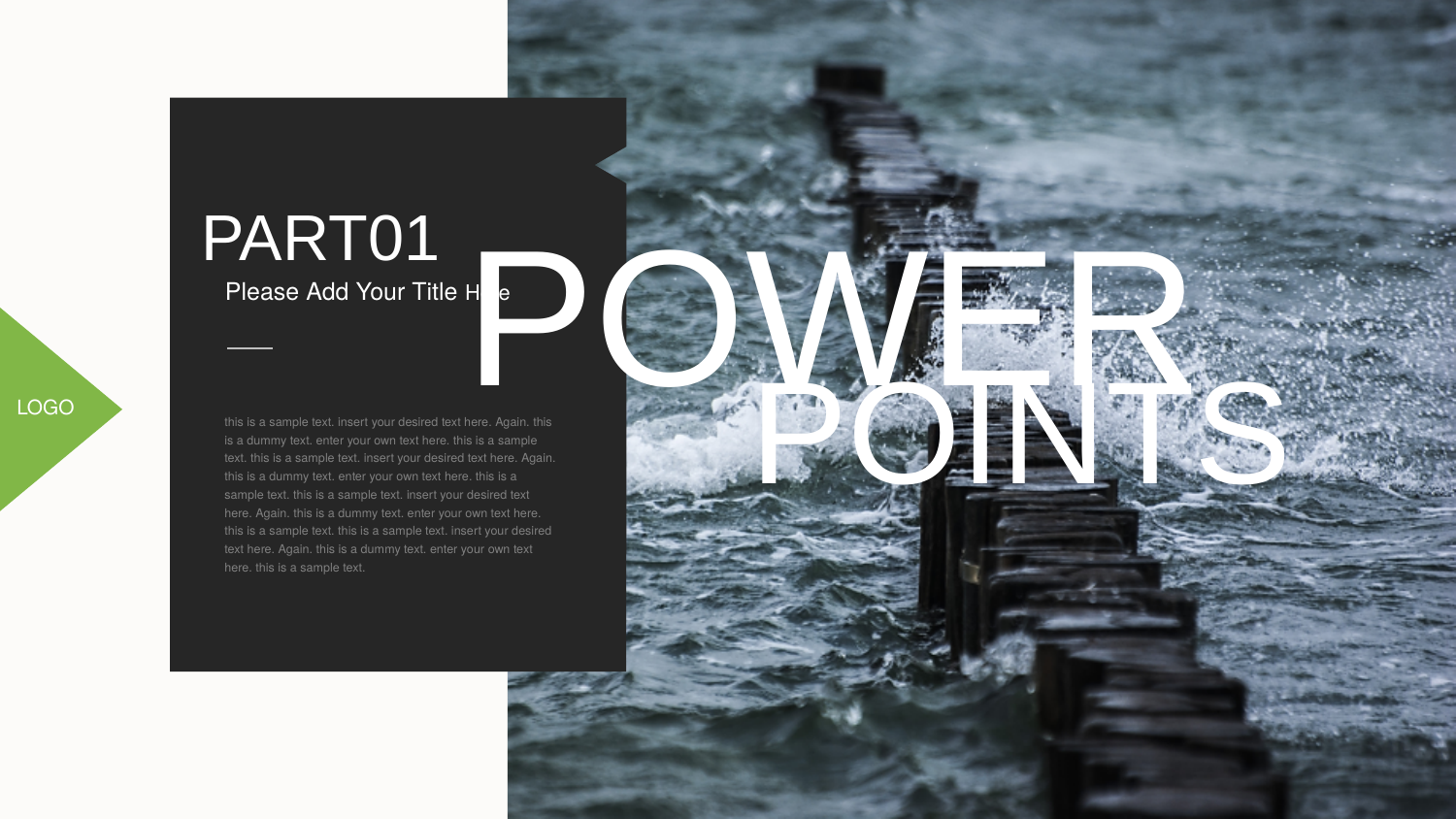

PART01
Please Add Your Title Here

this is a sample text. insert your desired text here. Again. this is a dummy text. enter your own text here. this is a sample text. this is a sample text. insert your desired text here. Again. this is a dummy text. enter your own text here. this is a sample text. this is a sample text. insert your desired text here. Again. this is a dummy text. enter your own text here. this is a sample text. this is a sample text. insert your desired text here. Again. this is a dummy text. enter your own text here. this is a sample text.
POWER

LOGO
POINTS